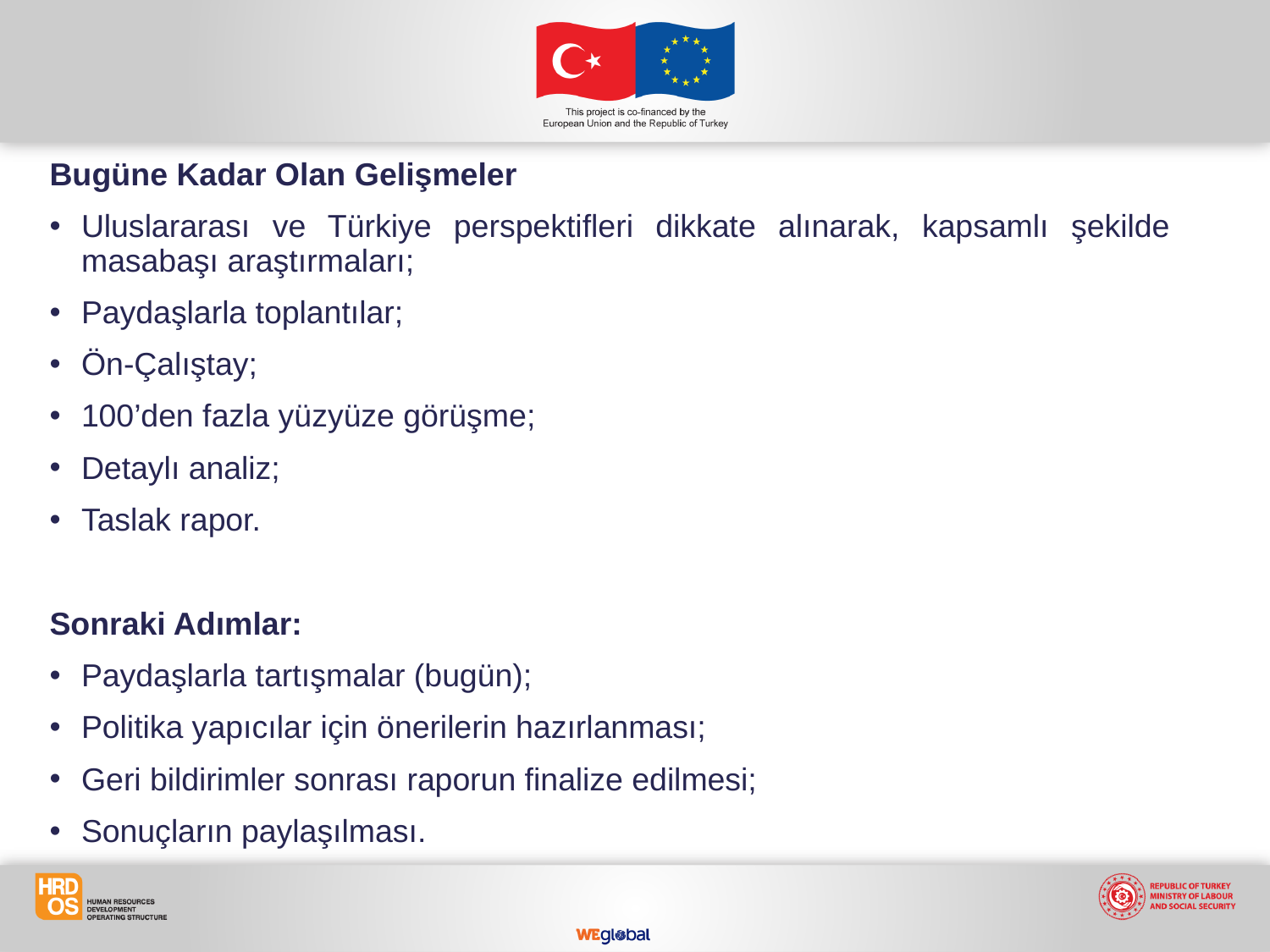

Bugüne Kadar Olan Gelişmeler
Uluslararası ve Türkiye perspektifleri dikkate alınarak, kapsamlı şekilde masabaşı araştırmaları;
Paydaşlarla toplantılar;
Ön-Çalıştay;
100’den fazla yüzyüze görüşme;
Detaylı analiz;
Taslak rapor.

Sonraki Adımlar:
Paydaşlarla tartışmalar (bugün);
Politika yapıcılar için önerilerin hazırlanması;
Geri bildirimler sonrası raporun finalize edilmesi;
Sonuçların paylaşılması.